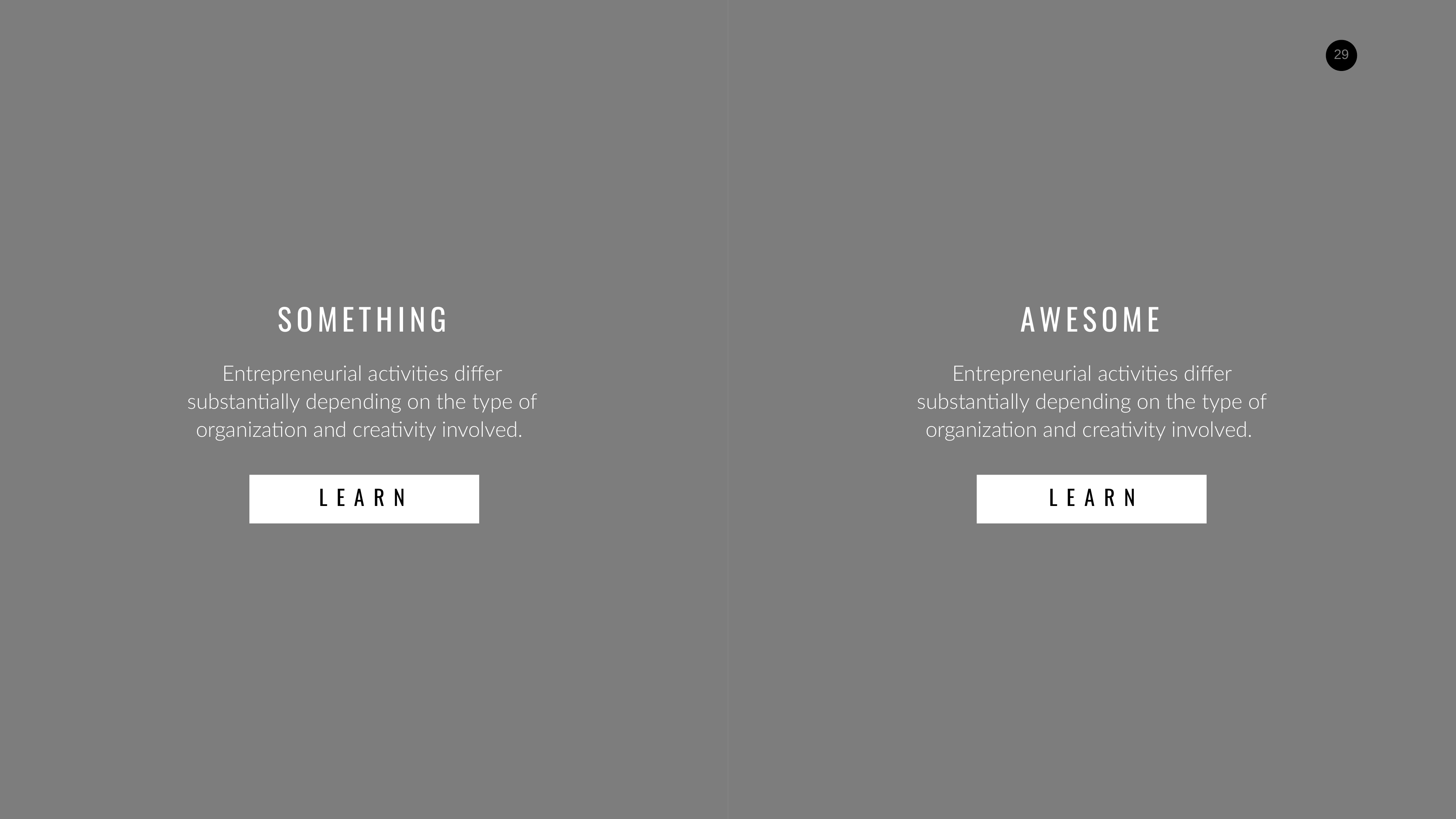

SOMETHING
AWESOME
Entrepreneurial activities differ substantially depending on the type of organization and creativity involved.
Entrepreneurial activities differ substantially depending on the type of organization and creativity involved.

LEARN
LEARN